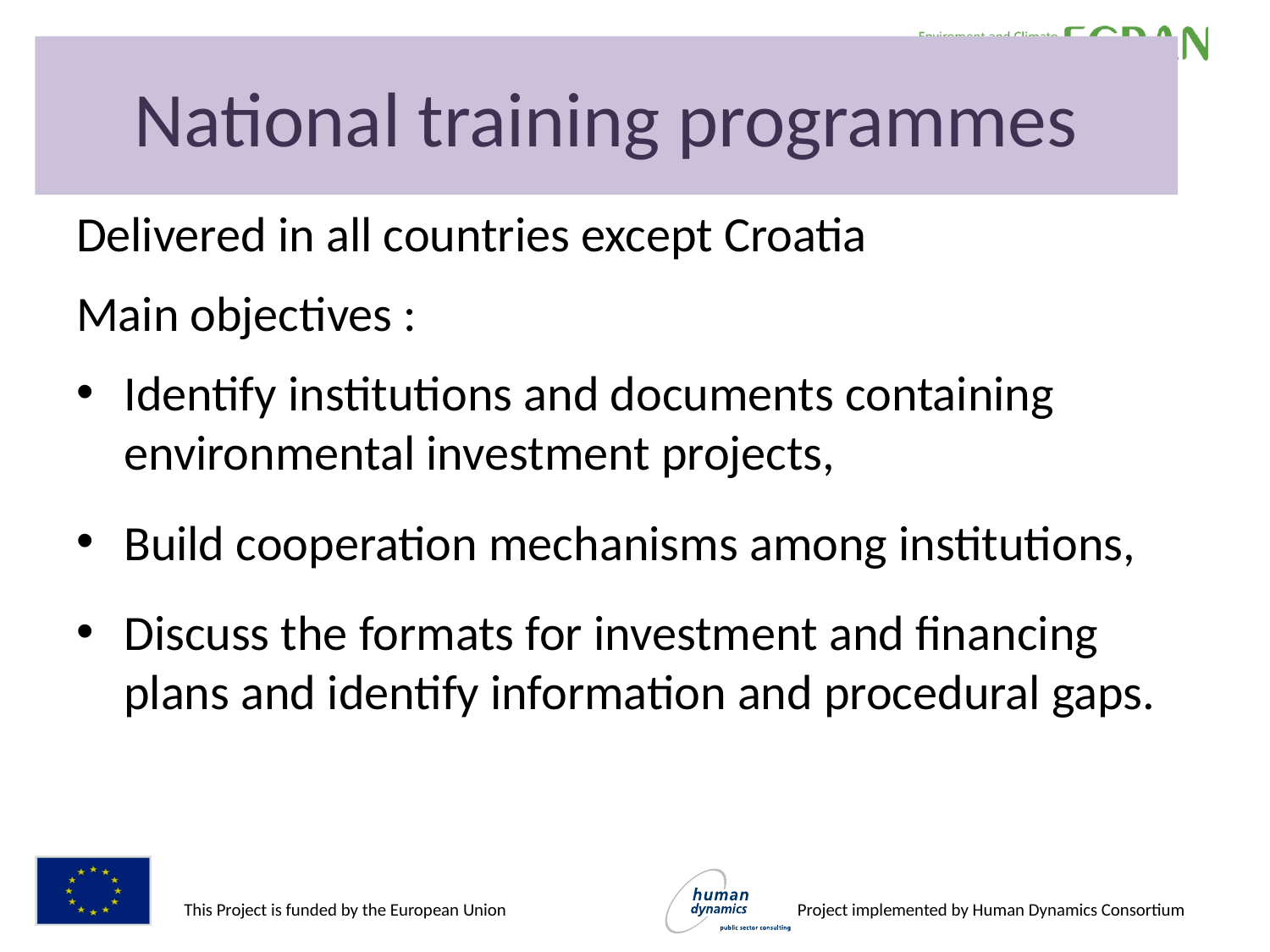

# National training programmes
Delivered in all countries except Croatia
Main objectives :
Identify institutions and documents containing environmental investment projects,
Build cooperation mechanisms among institutions,
Discuss the formats for investment and financing plans and identify information and procedural gaps.